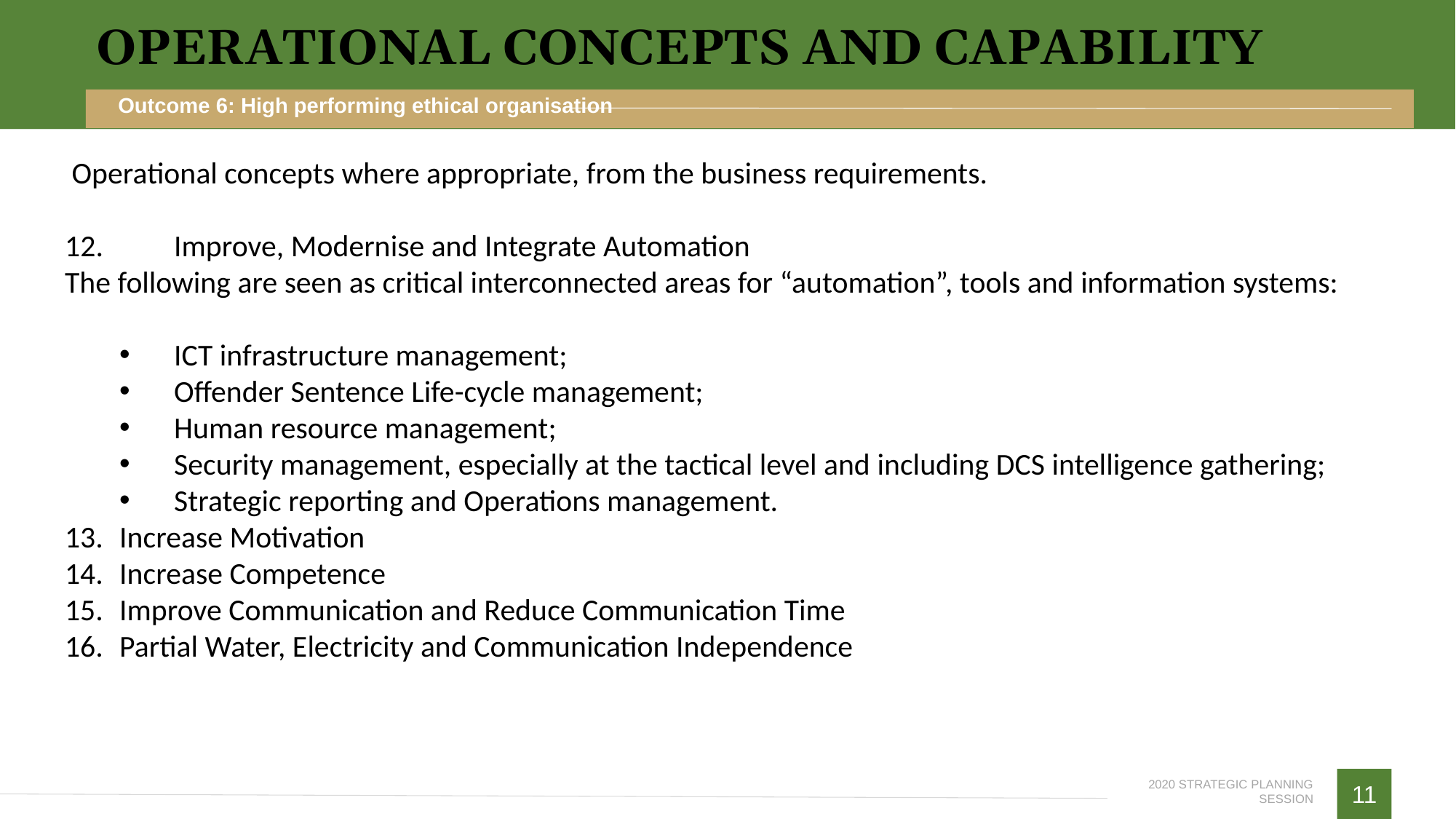

OPERATIONAL CONCEPTS AND CAPABILITY

Outcome 6: High performing ethical organisation
 Operational concepts where appropriate, from the business requirements.

12.	Improve, Modernise and Integrate Automation
The following are seen as critical interconnected areas for “automation”, tools and information systems:

ICT infrastructure management;
Offender Sentence Life-cycle management;
Human resource management;
Security management, especially at the tactical level and including DCS intelligence gathering;
Strategic reporting and Operations management.
Increase Motivation
Increase Competence
Improve Communication and Reduce Communication Time
Partial Water, Electricity and Communication Independence